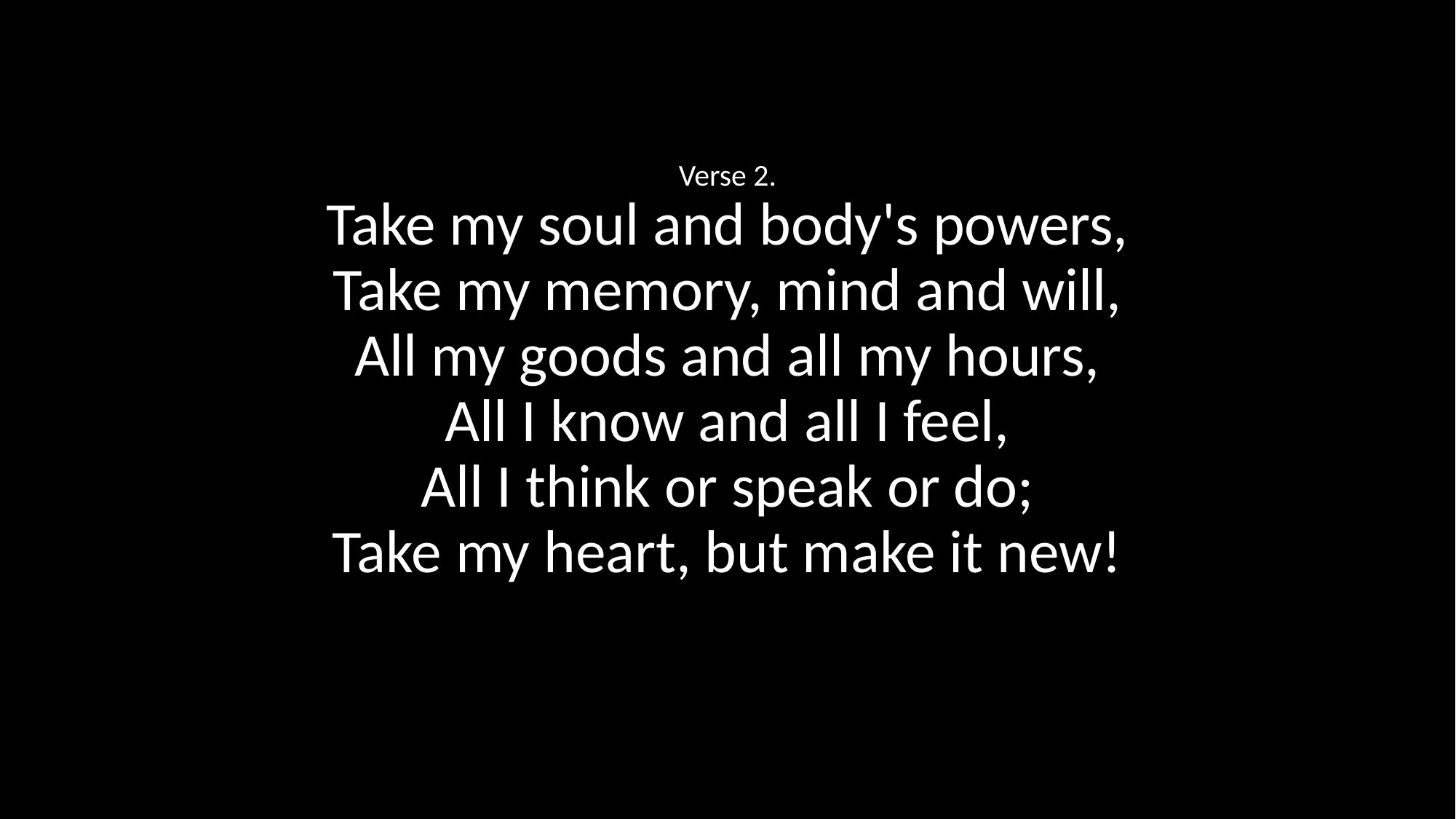

Verse 2.
Take my soul and body's powers,
Take my memory, mind and will,
All my goods and all my hours,
All I know and all I feel,
All I think or speak or do;
Take my heart, but make it new!